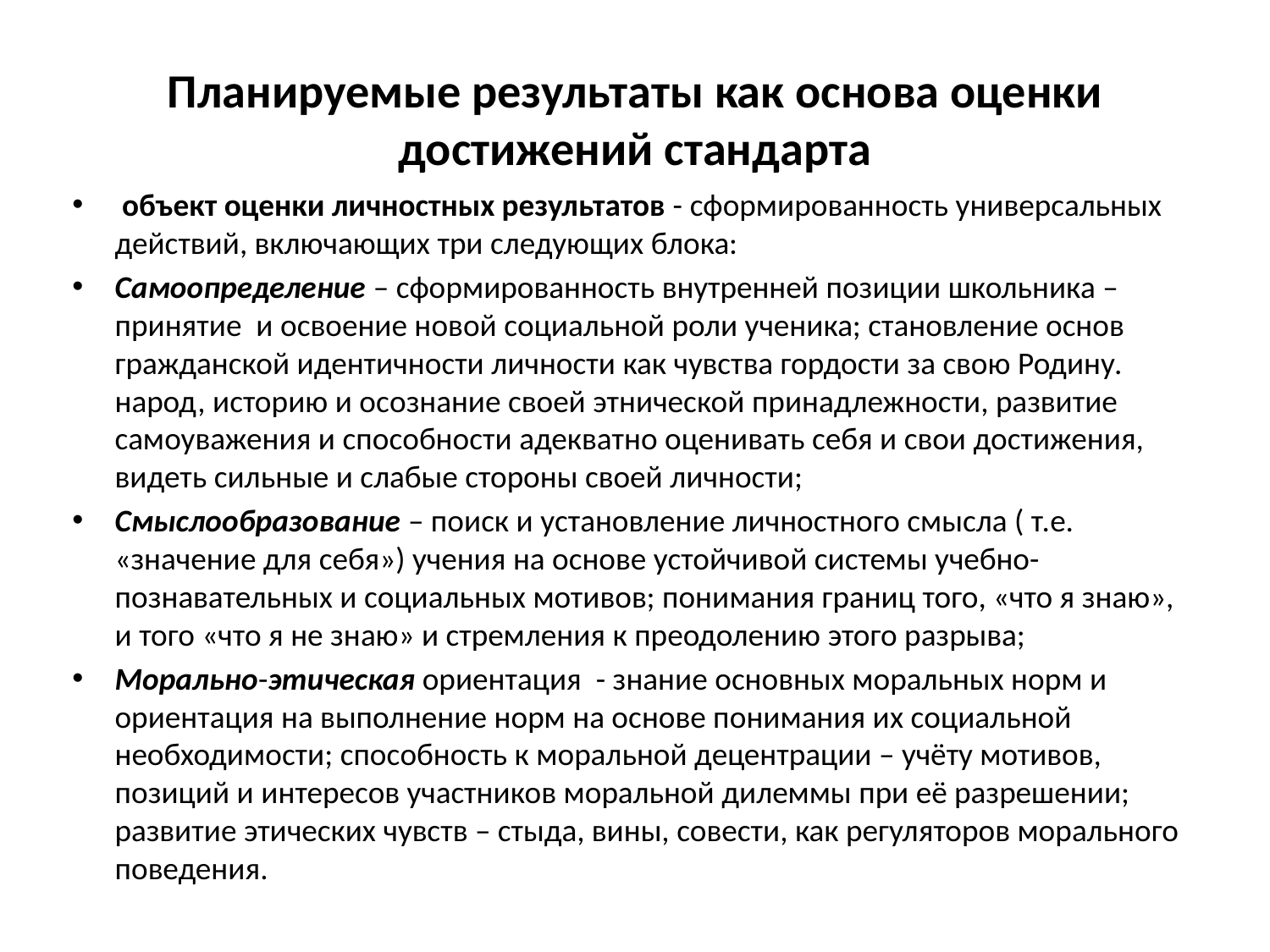

# Планируемые результаты как основа оценки достижений стандарта
 объект оценки личностных результатов - сформированность универсальных действий, включающих три следующих блока:
Самоопределение – сформированность внутренней позиции школьника – принятие  и освоение новой социальной роли ученика; становление основ гражданской идентичности личности как чувства гордости за свою Родину. народ, историю и осознание своей этнической принадлежности, развитие самоуважения и способности адекватно оценивать себя и свои достижения, видеть сильные и слабые стороны своей личности;
Смыслообразование – поиск и установление личностного смысла ( т.е. «значение для себя») учения на основе устойчивой системы учебно-познавательных и социальных мотивов; понимания границ того, «что я знаю», и того «что я не знаю» и стремления к преодолению этого разрыва;
Морально-этическая ориентация  - знание основных моральных норм и ориентация на выполнение норм на основе понимания их социальной необходимости; способность к моральной децентрации – учёту мотивов, позиций и интересов участников моральной дилеммы при её разрешении; развитие этических чувств – стыда, вины, совести, как регуляторов морального поведения.